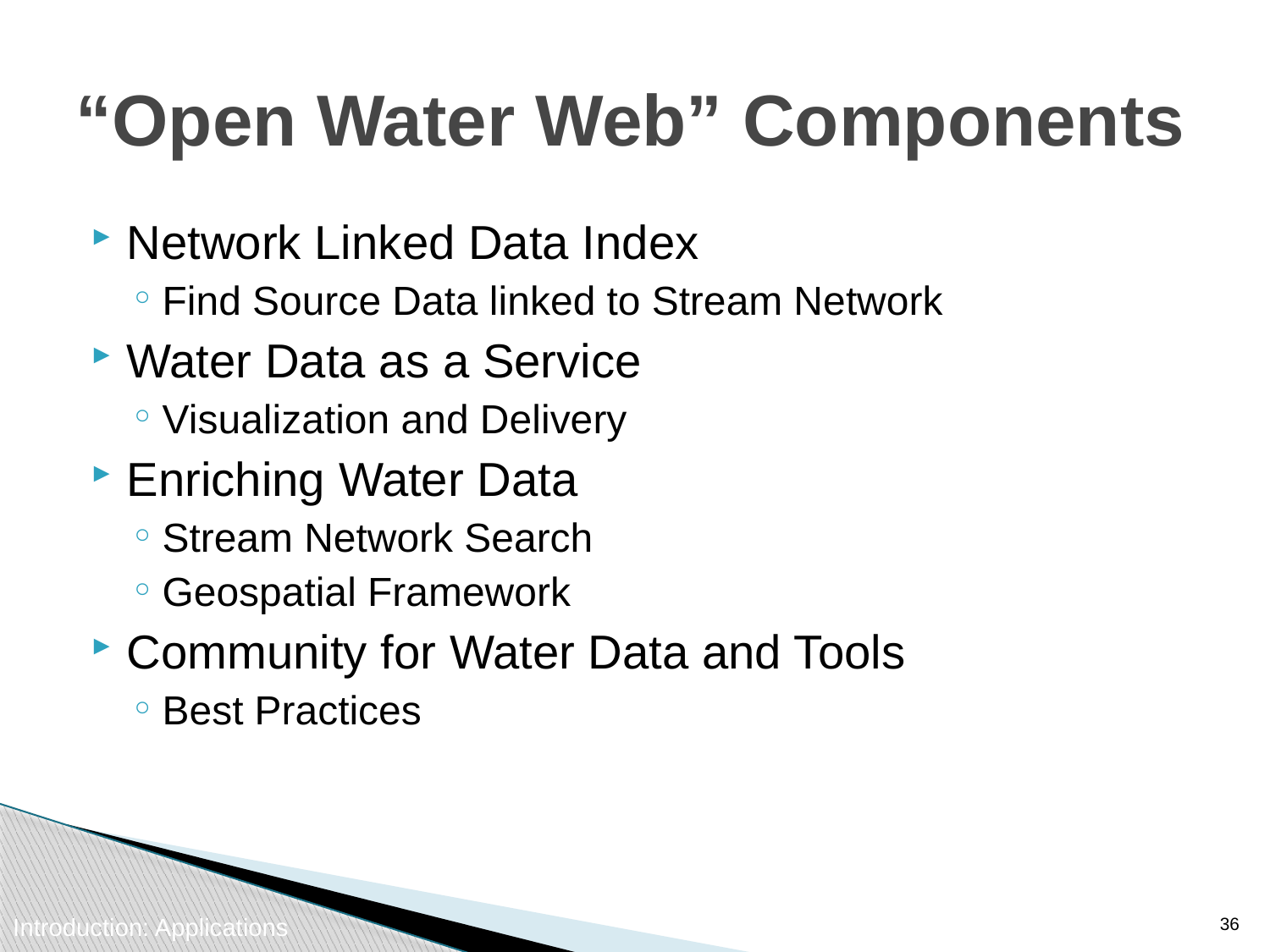

# “Open Water Web” Components
Network Linked Data Index
Find Source Data linked to Stream Network
Water Data as a Service
Visualization and Delivery
Enriching Water Data
Stream Network Search
Geospatial Framework
Community for Water Data and Tools
Best Practices

36
Introduction: Applications